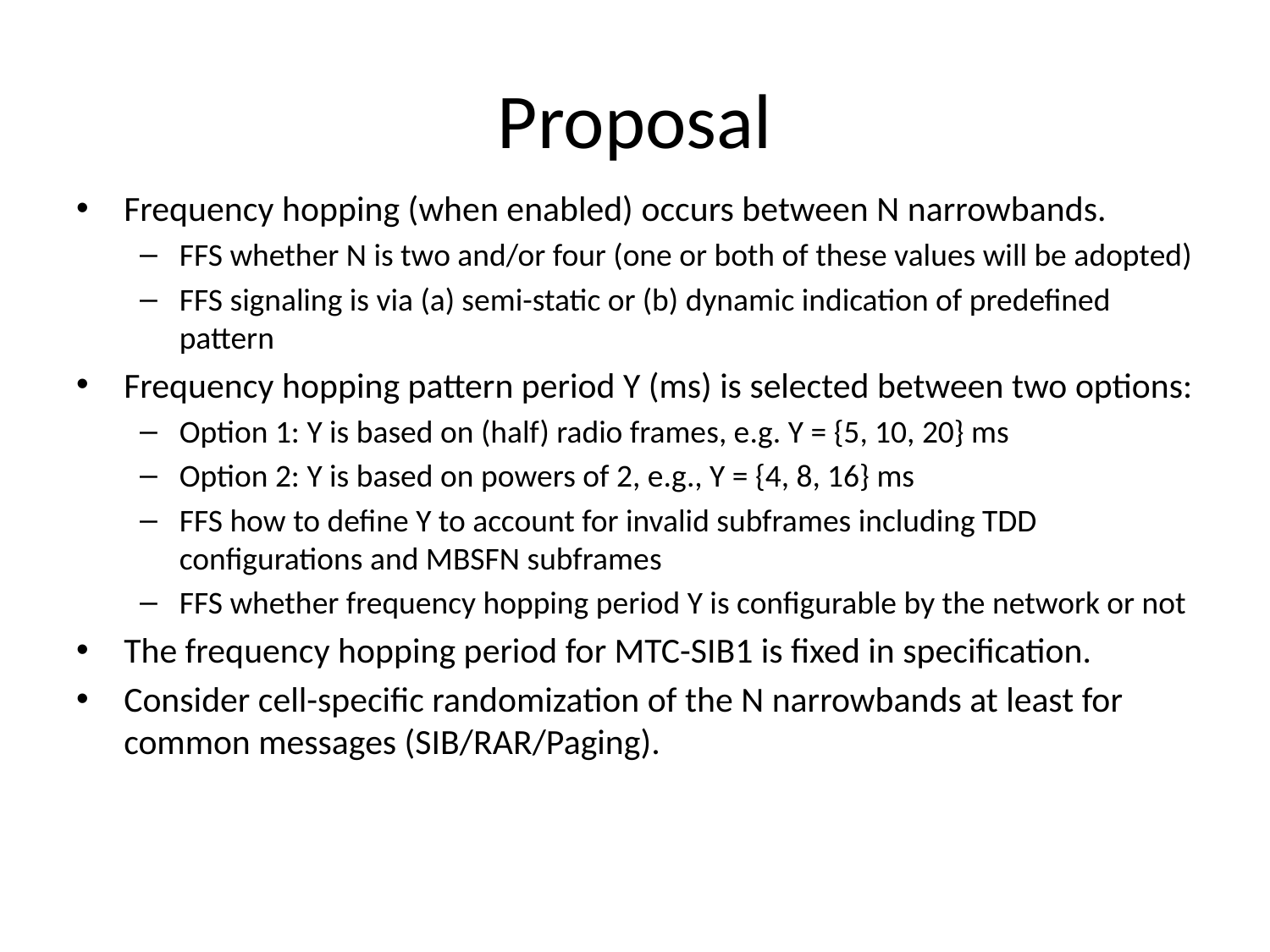

# Proposal
Frequency hopping (when enabled) occurs between N narrowbands.
FFS whether N is two and/or four (one or both of these values will be adopted)
FFS signaling is via (a) semi-static or (b) dynamic indication of predefined pattern
Frequency hopping pattern period Y (ms) is selected between two options:
Option 1: Y is based on (half) radio frames, e.g. Y = {5, 10, 20} ms
Option 2: Y is based on powers of 2, e.g., Y = {4, 8, 16} ms
FFS how to define Y to account for invalid subframes including TDD configurations and MBSFN subframes
FFS whether frequency hopping period Y is configurable by the network or not
The frequency hopping period for MTC-SIB1 is fixed in specification.
Consider cell-specific randomization of the N narrowbands at least for common messages (SIB/RAR/Paging).